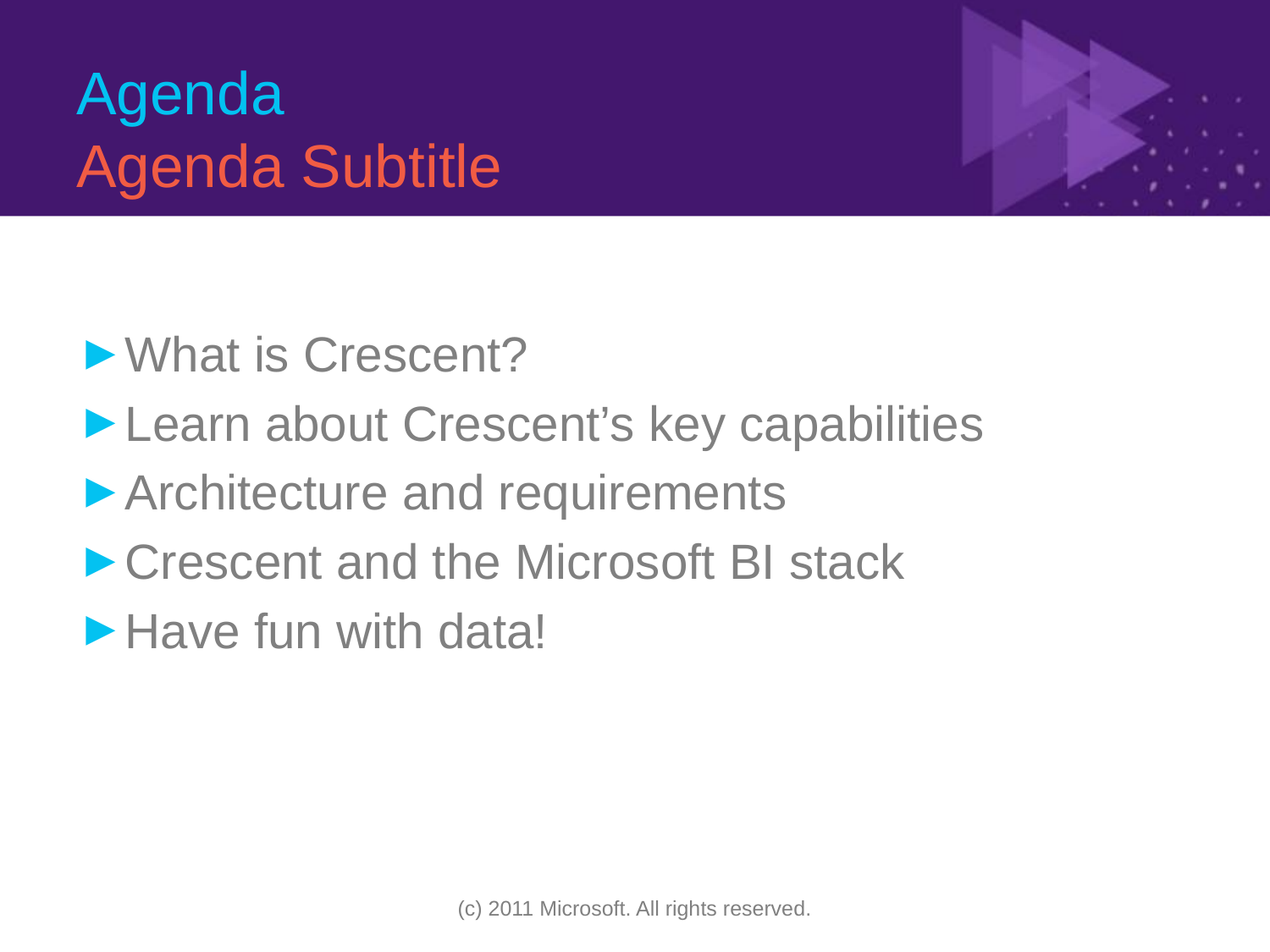

# Agenda Agenda Subtitle
What is Crescent?
Learn about Crescent’s key capabilities
Architecture and requirements
Crescent and the Microsoft BI stack
Have fun with data!
(c) 2011 Microsoft. All rights reserved.